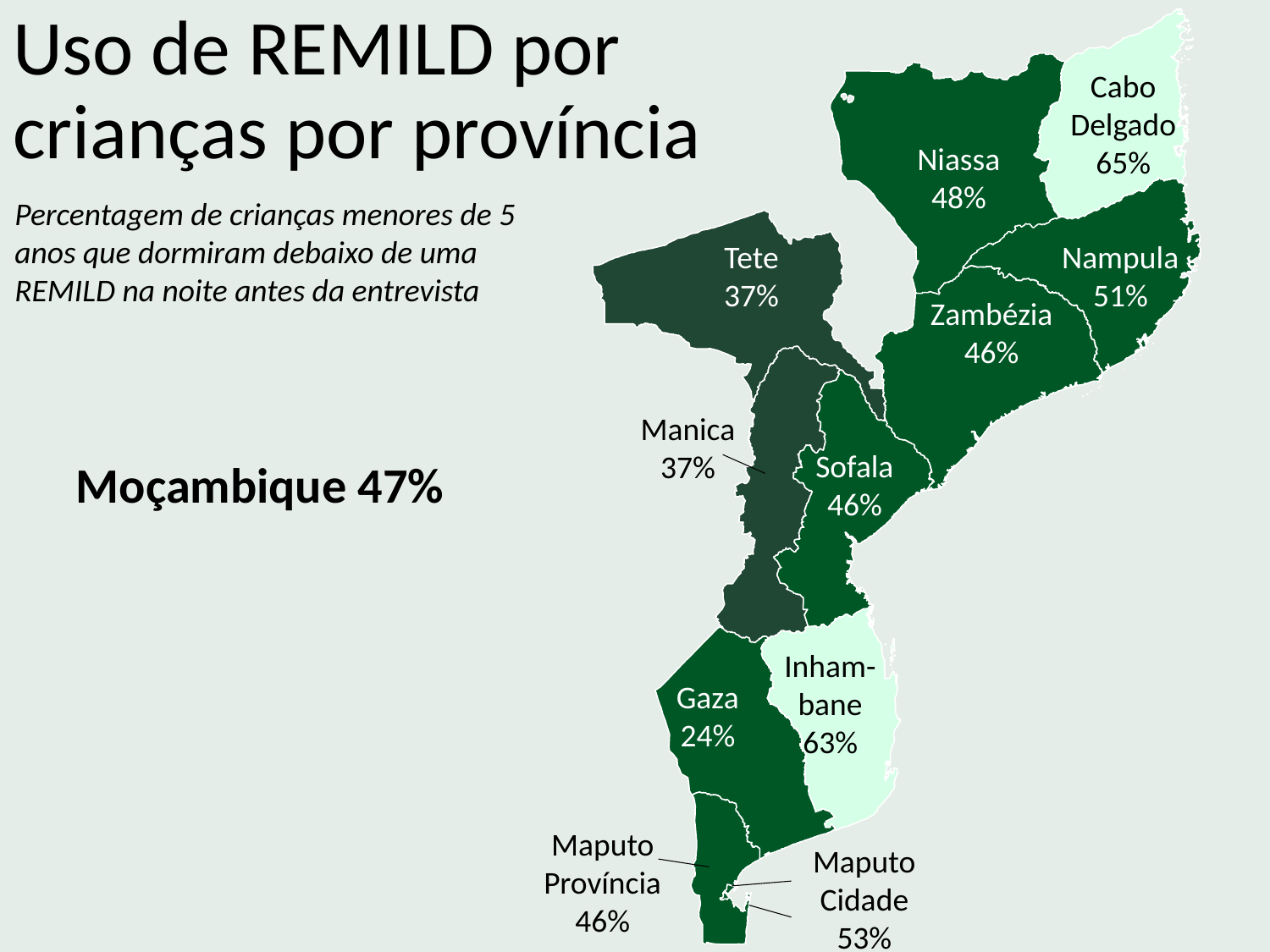

Uso de REMILD por crianças por província

Cabo Delgado
65%
Niassa
48%
Percentagem de crianças menores de 5 anos que dormiram debaixo de uma REMILD na noite antes da entrevista
Tete
37%
Nampula
51%
Zambézia
46%
Manica
37%
Sofala
46%
Moçambique 47%
Inham-bane
63%
Gaza
24%
Maputo Província
46%
Maputo Cidade
53%